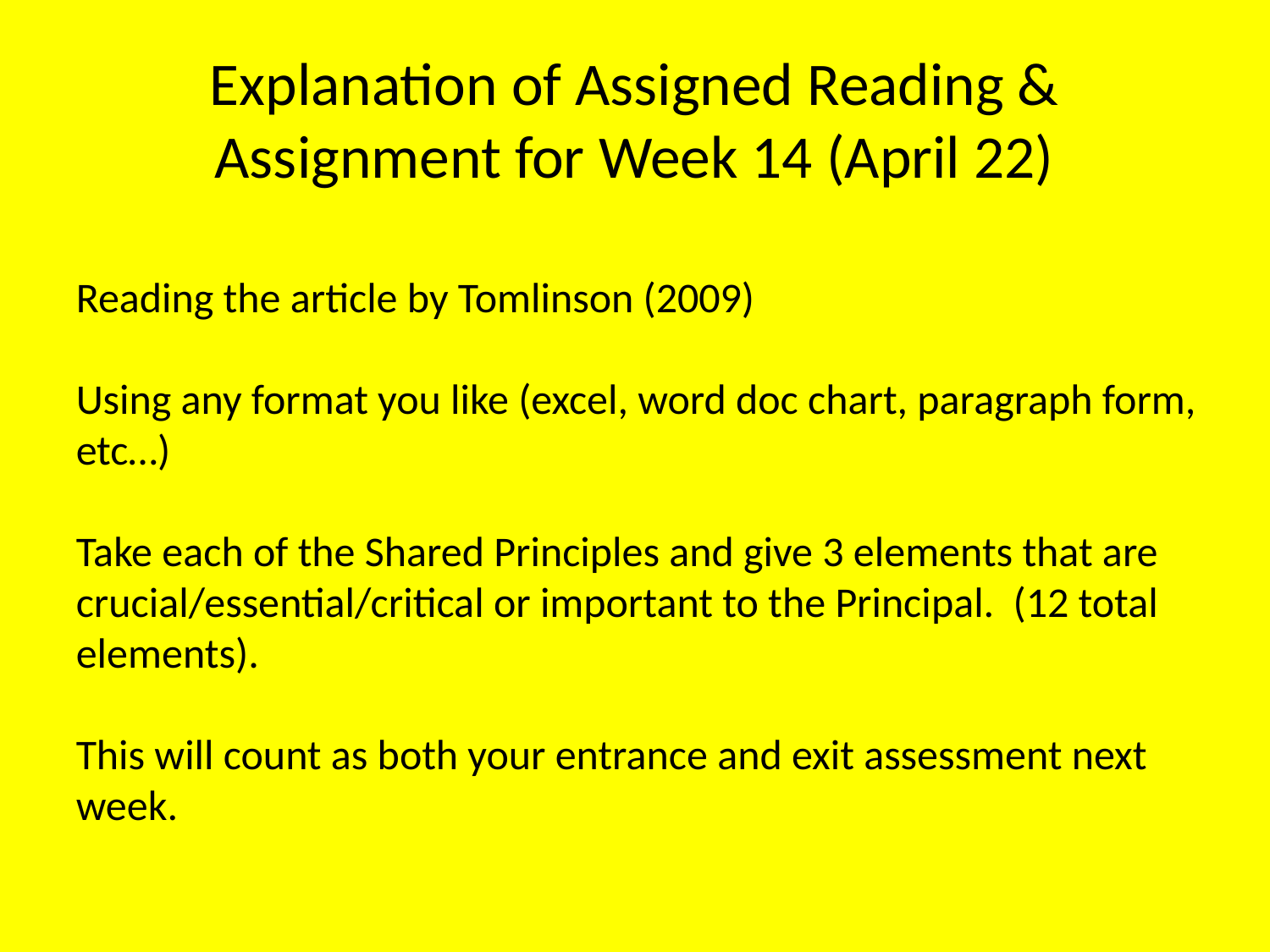

# Explanation of Assigned Reading & Assignment for Week 14 (April 22)
Reading the article by Tomlinson (2009)

Using any format you like (excel, word doc chart, paragraph form, etc…)

Take each of the Shared Principles and give 3 elements that are crucial/essential/critical or important to the Principal.  (12 total elements).

This will count as both your entrance and exit assessment next week.